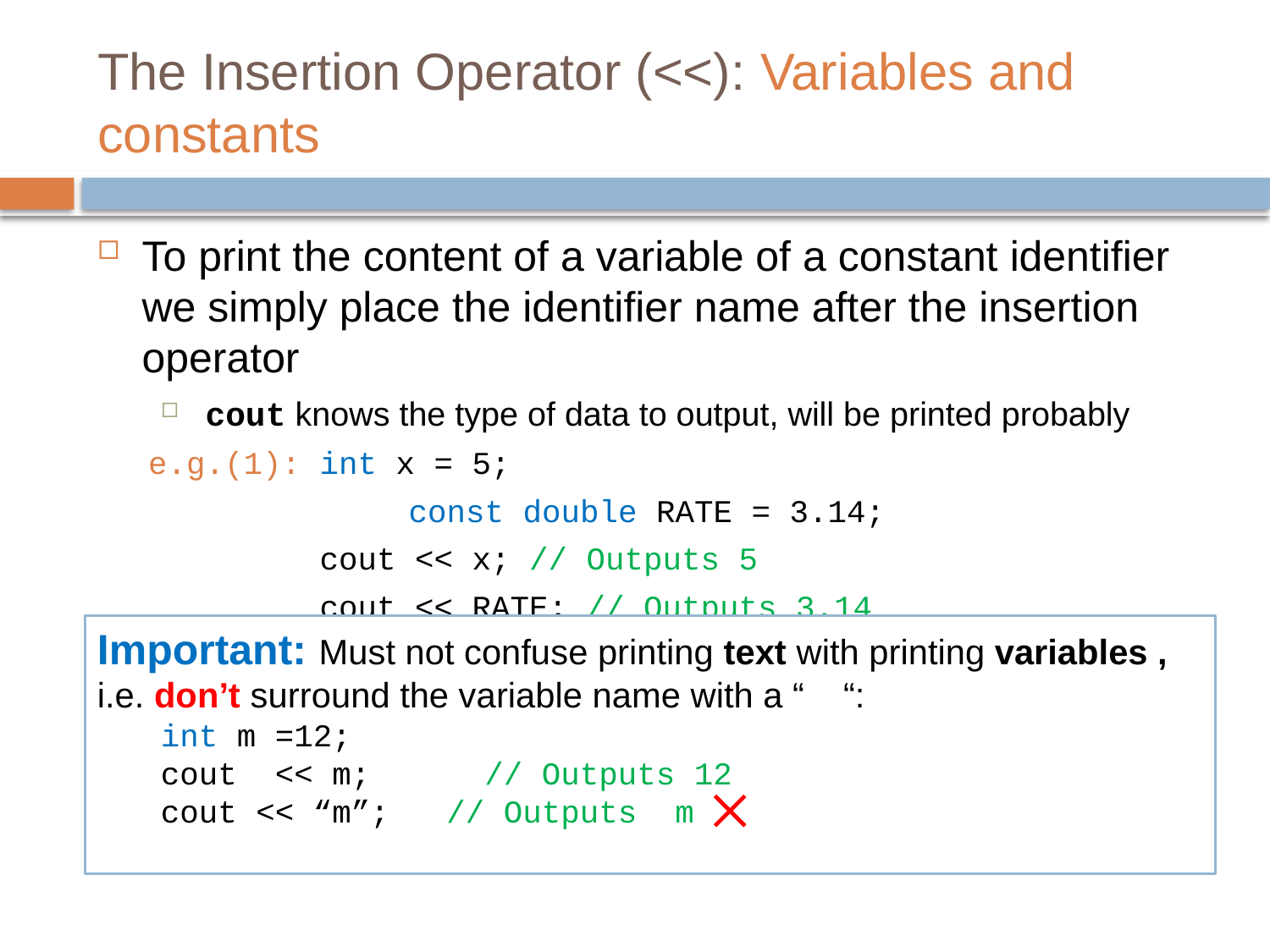

# The Insertion Operator (<<): Variables and constants
To print the content of a variable of a constant identifier we simply place the identifier name after the insertion operator
cout knows the type of data to output, will be printed probably
e.g.(1): int x = 5;
		     const double RATE = 3.14;
         cout << x; // Outputs 5
         cout << RATE; // Outputs 3.14

Important: Must not confuse printing text with printing variables , i.e. don’t surround the variable name with a “    “:
int m =12;
cout  << m;      // Outputs 12
cout << “m”;   // Outputs  m